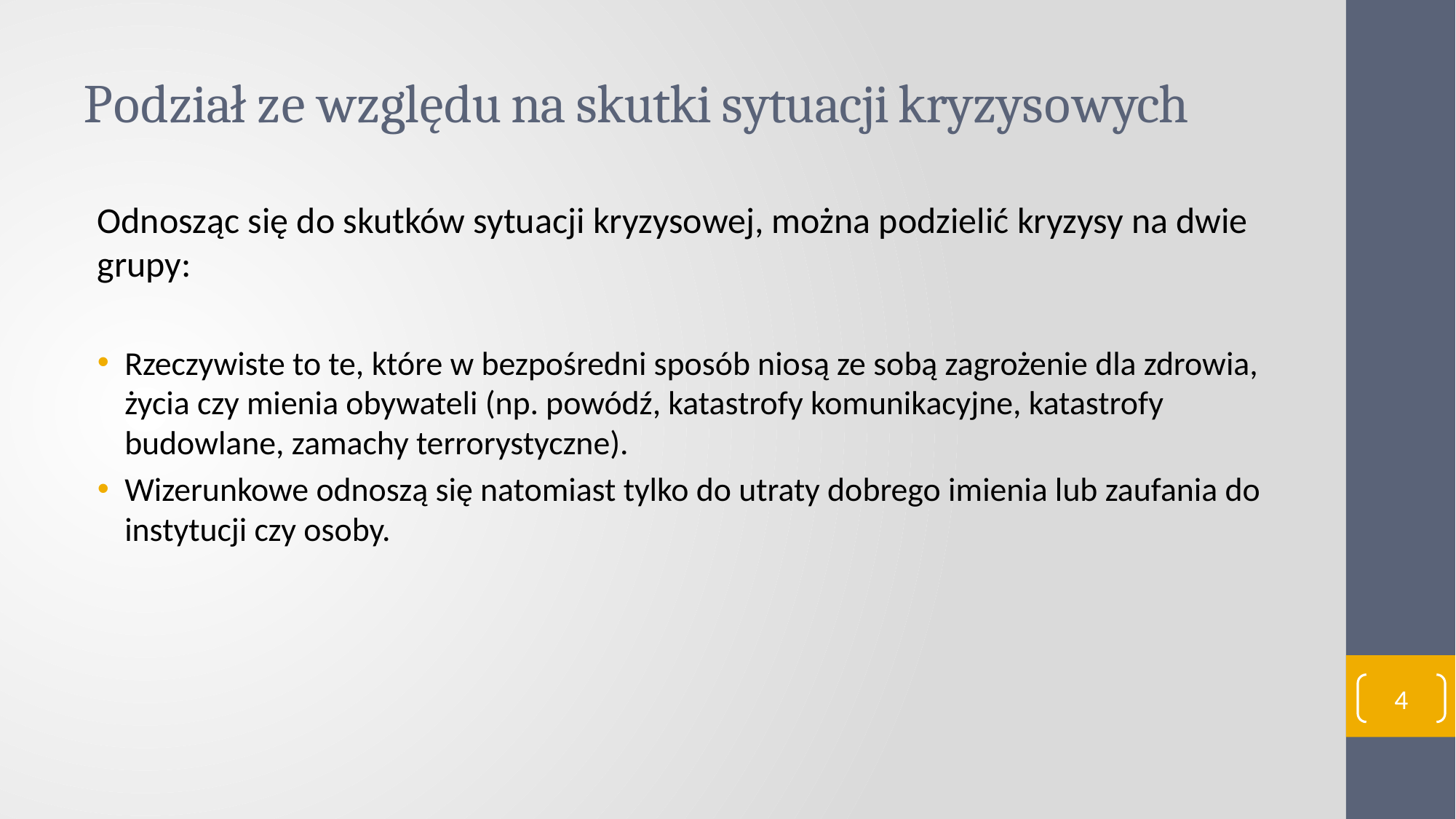

# Podział ze względu na skutki sytuacji kryzysowych
Odnosząc się do skutków sytuacji kryzysowej, można podzielić kryzysy na dwie grupy:

Rzeczywiste to te, które w bezpośredni sposób niosą ze sobą zagrożenie dla zdrowia, życia czy mienia obywateli (np. powódź, katastrofy komunikacyjne, katastrofy budowlane, zamachy terrorystyczne).
Wizerunkowe odnoszą się natomiast tylko do utraty dobrego imienia lub zaufania do instytucji czy osoby.

4